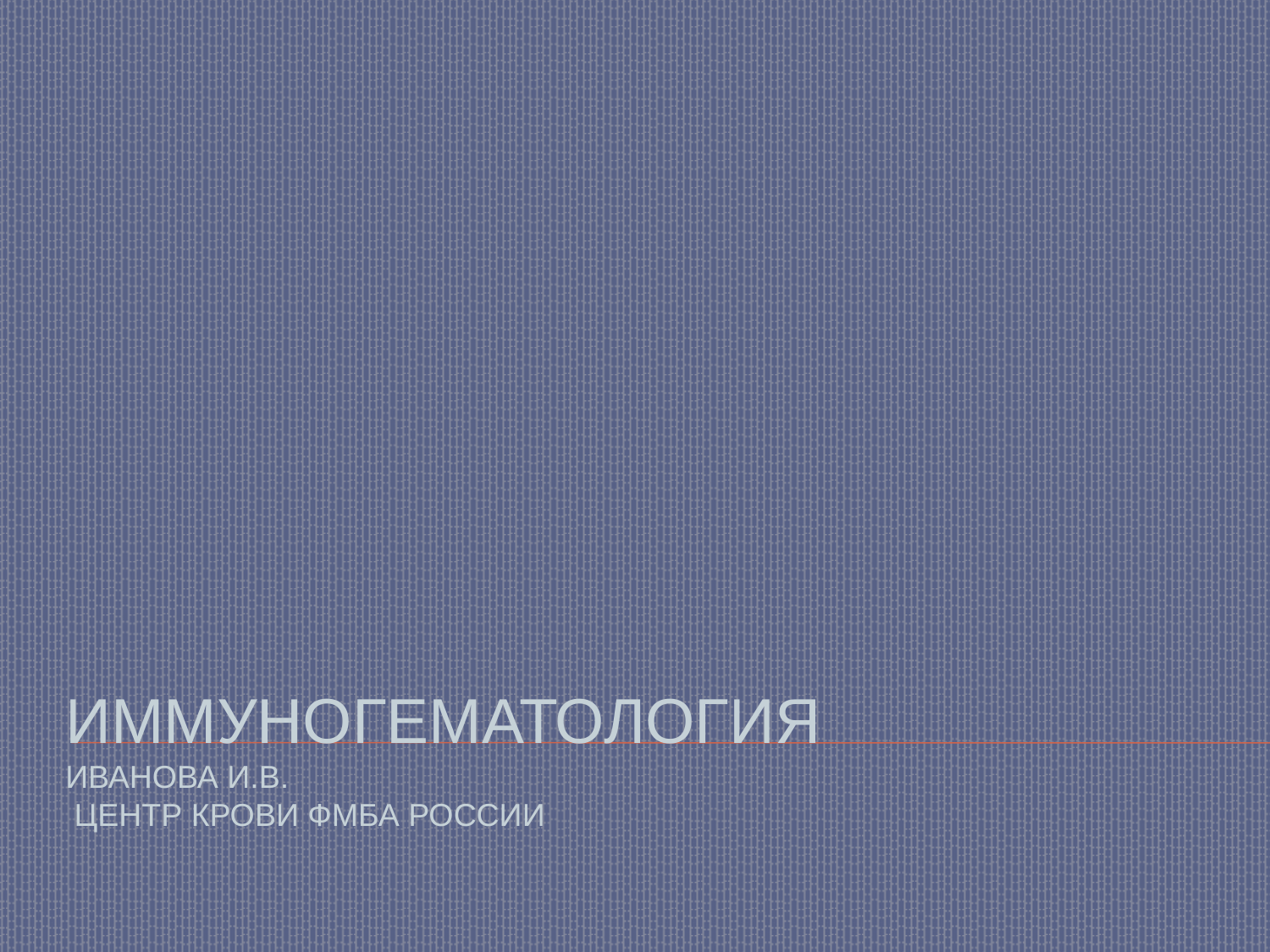

# ИММУНОГЕМАТОЛОГИЯ Иванова и.в. Центр крови фмба россии